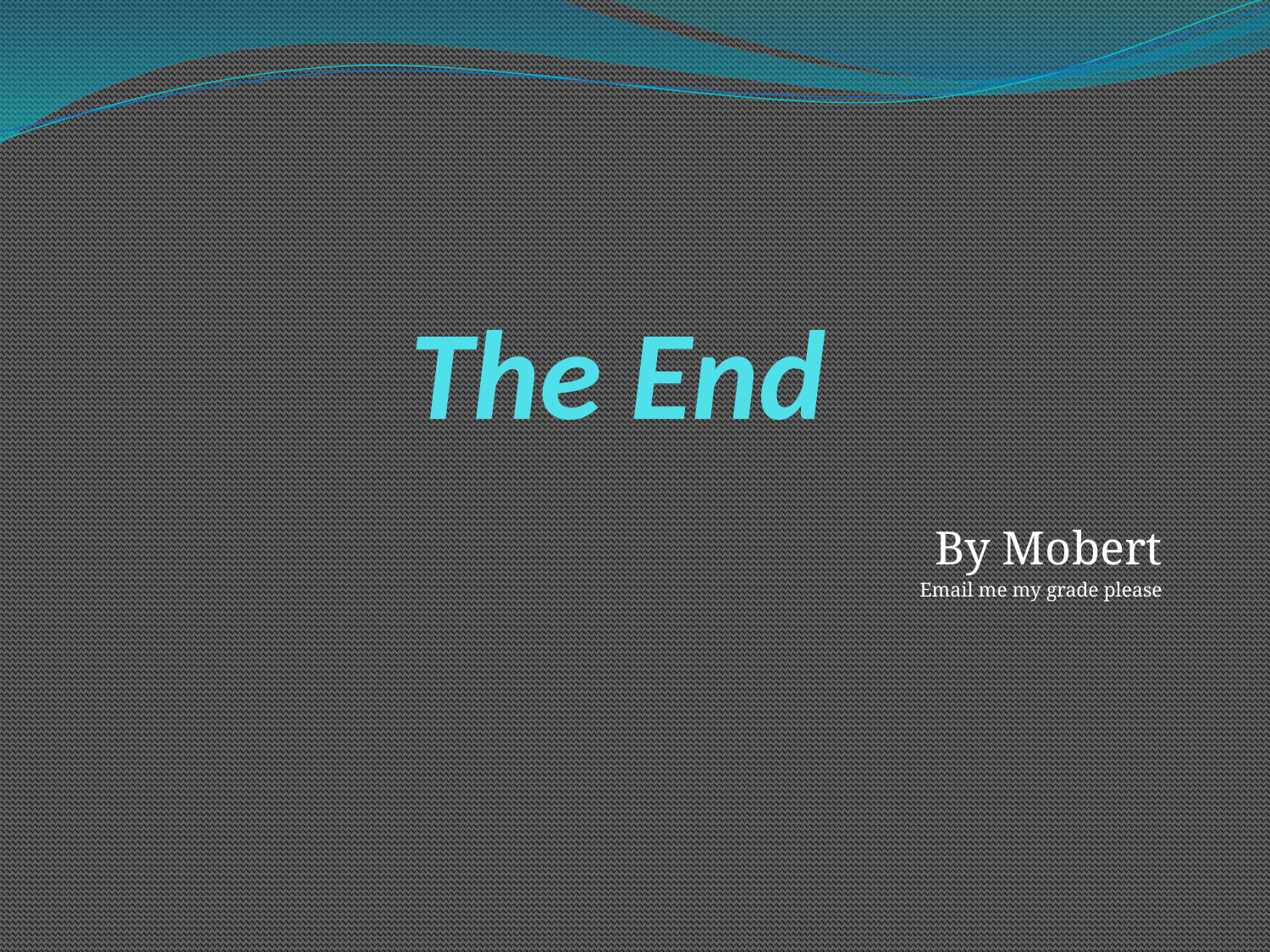

# The End

By Mobert
Email me my grade please